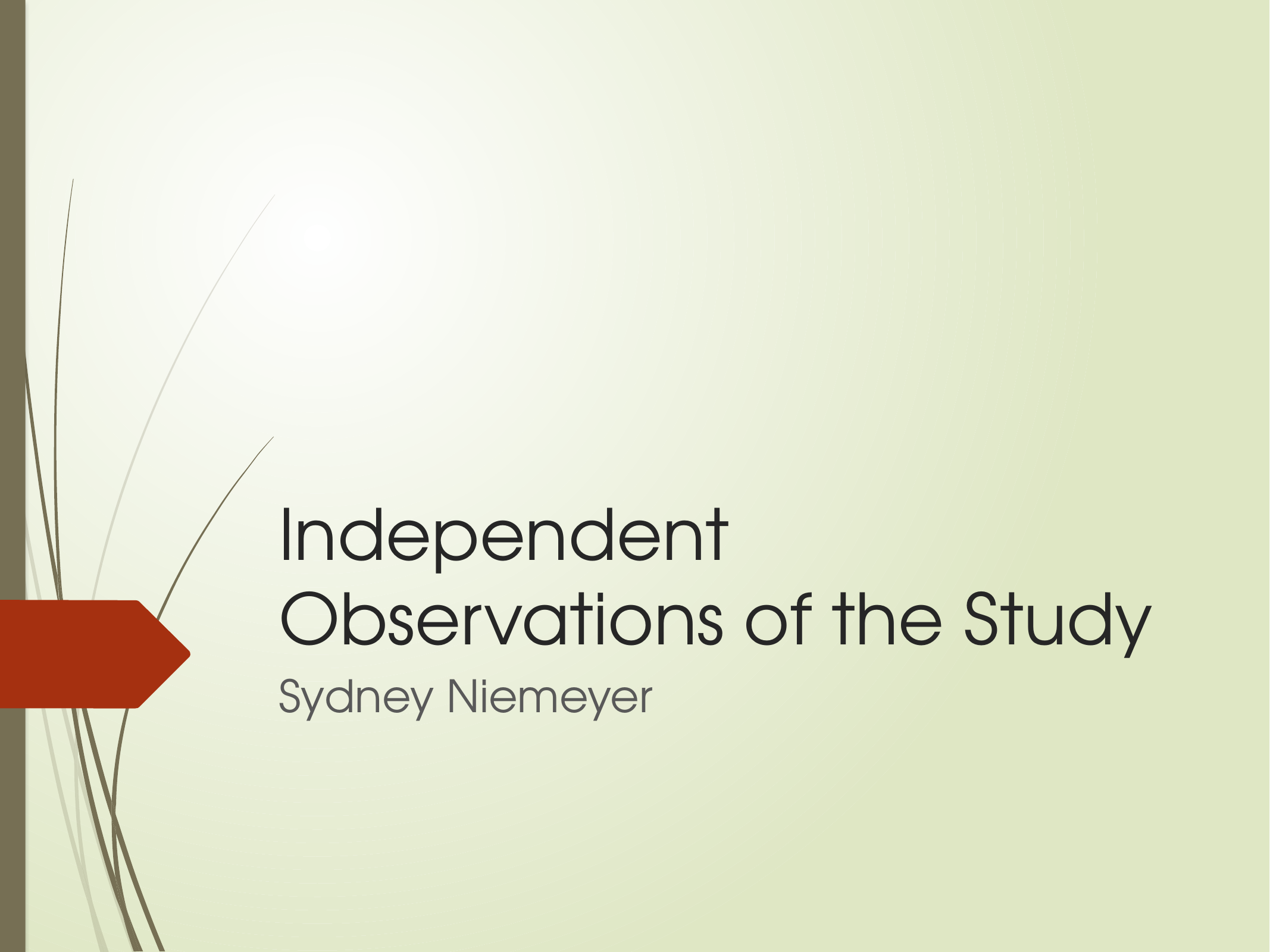

# Independent Observations of the Study
Sydney Niemeyer